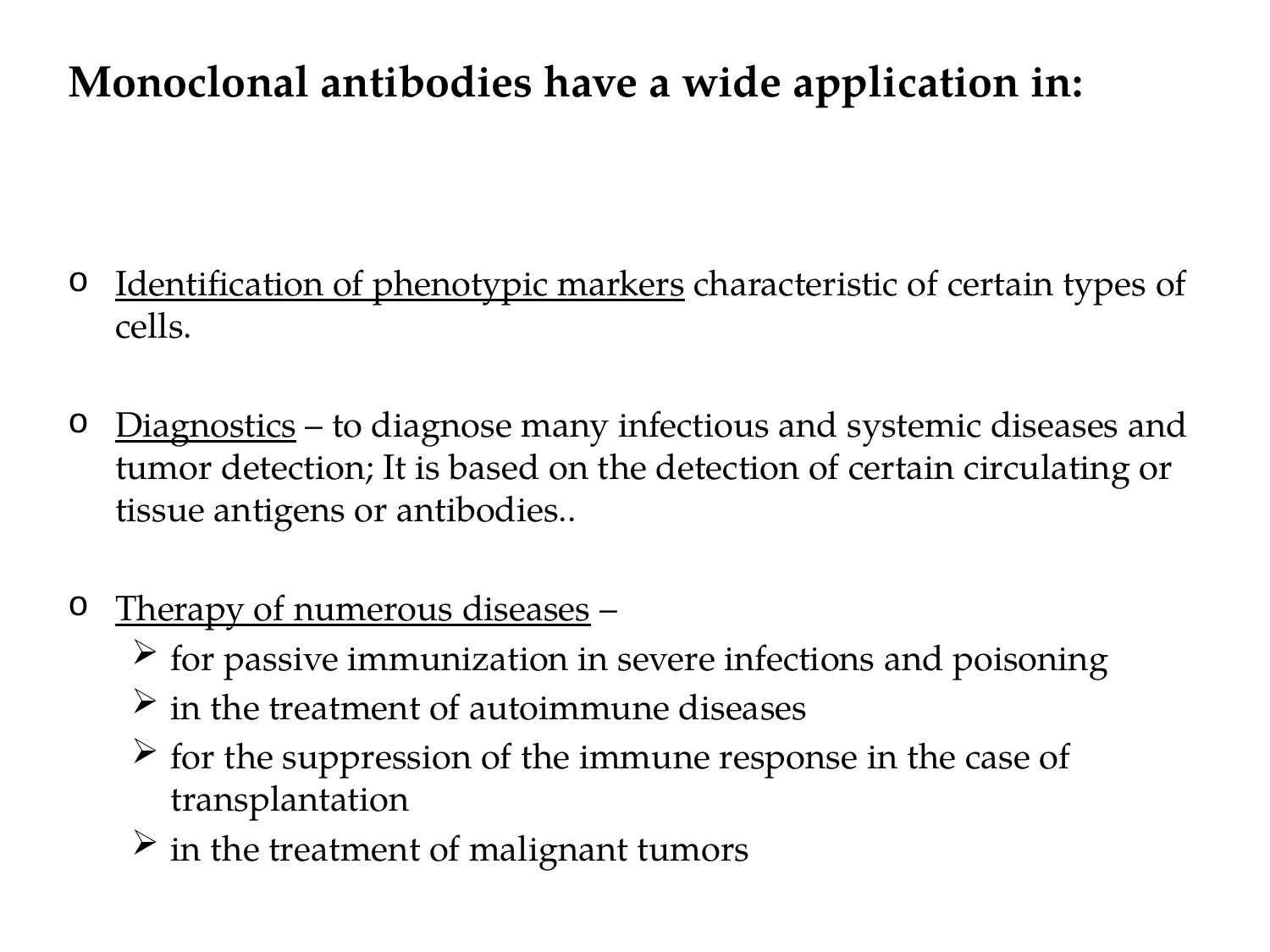

Monoclonal antibodies have a wide application in:

Identification of phenotypic markers characteristic of certain types of cells.

Diagnostics – to diagnose many infectious and systemic diseases and tumor detection; It is based on the detection of certain circulating or tissue antigens or antibodies..

Therapy of numerous diseases –
for passive immunization in severe infections and poisoning
in the treatment of autoimmune diseases
for the suppression of the immune response in the case of transplantation
in the treatment of malignant tumors